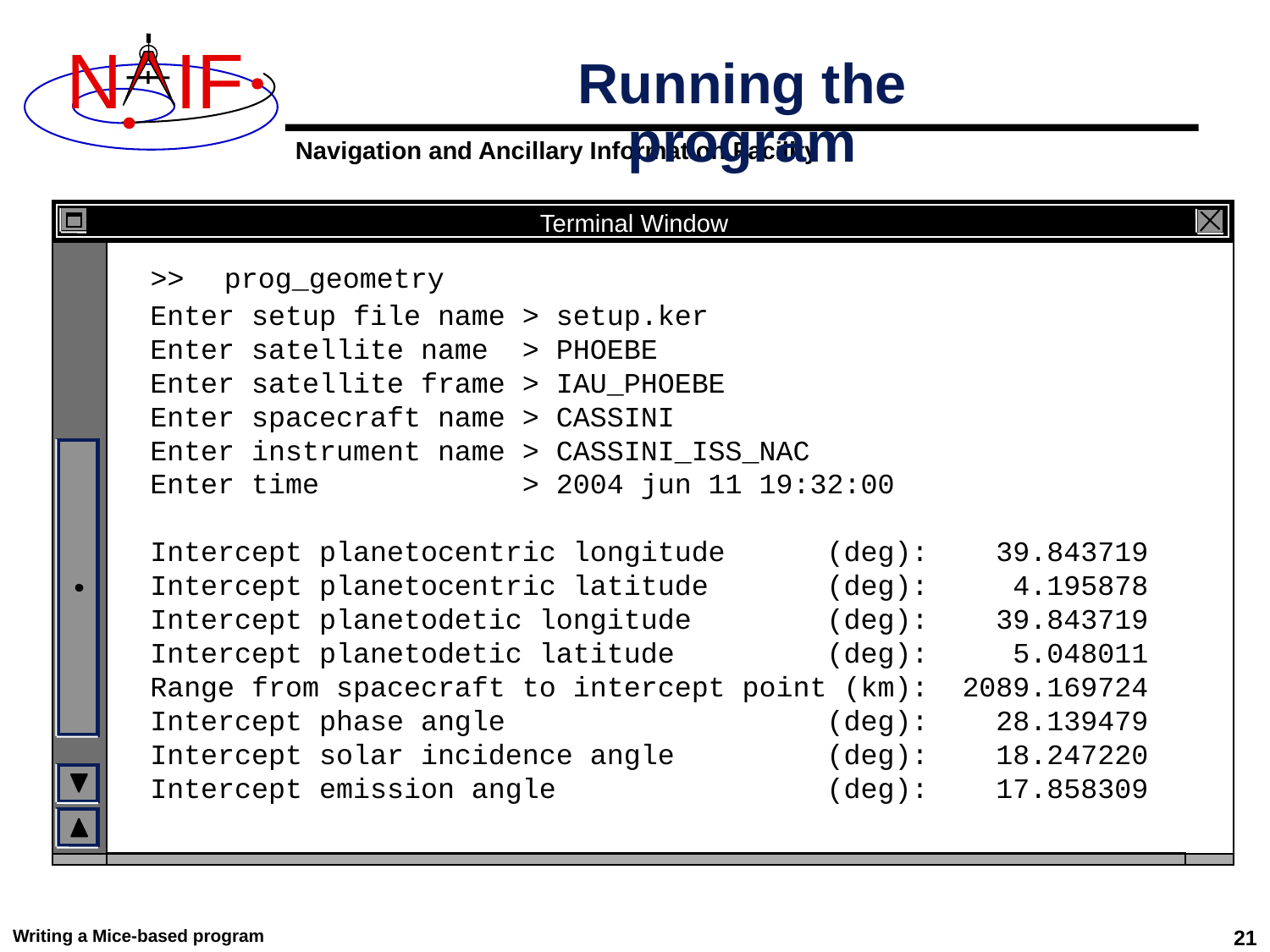

# Running the program

Terminal Window

>>
prog_geometry
Enter setup file name > setup.ker
Enter satellite name  > PHOEBE
Enter satellite frame > IAU_PHOEBE
Enter spacecraft name > CASSINI
Enter instrument name > CASSINI_ISS_NAC
Enter time            > 2004 jun 11 19:32:00

Intercept planetocentric longitude      (deg):    39.843719
Intercept planetocentric latitude       (deg):     4.195878
Intercept planetodetic longitude        (deg):    39.843719
Intercept planetodetic latitude         (deg):     5.048011
Range from spacecraft to intercept point (km):  2089.169724
Intercept phase angle                   (deg):    28.139479
Intercept solar incidence angle         (deg):    18.247220
Intercept emission angle                (deg):    17.858309
Writing a Mice-based program
21